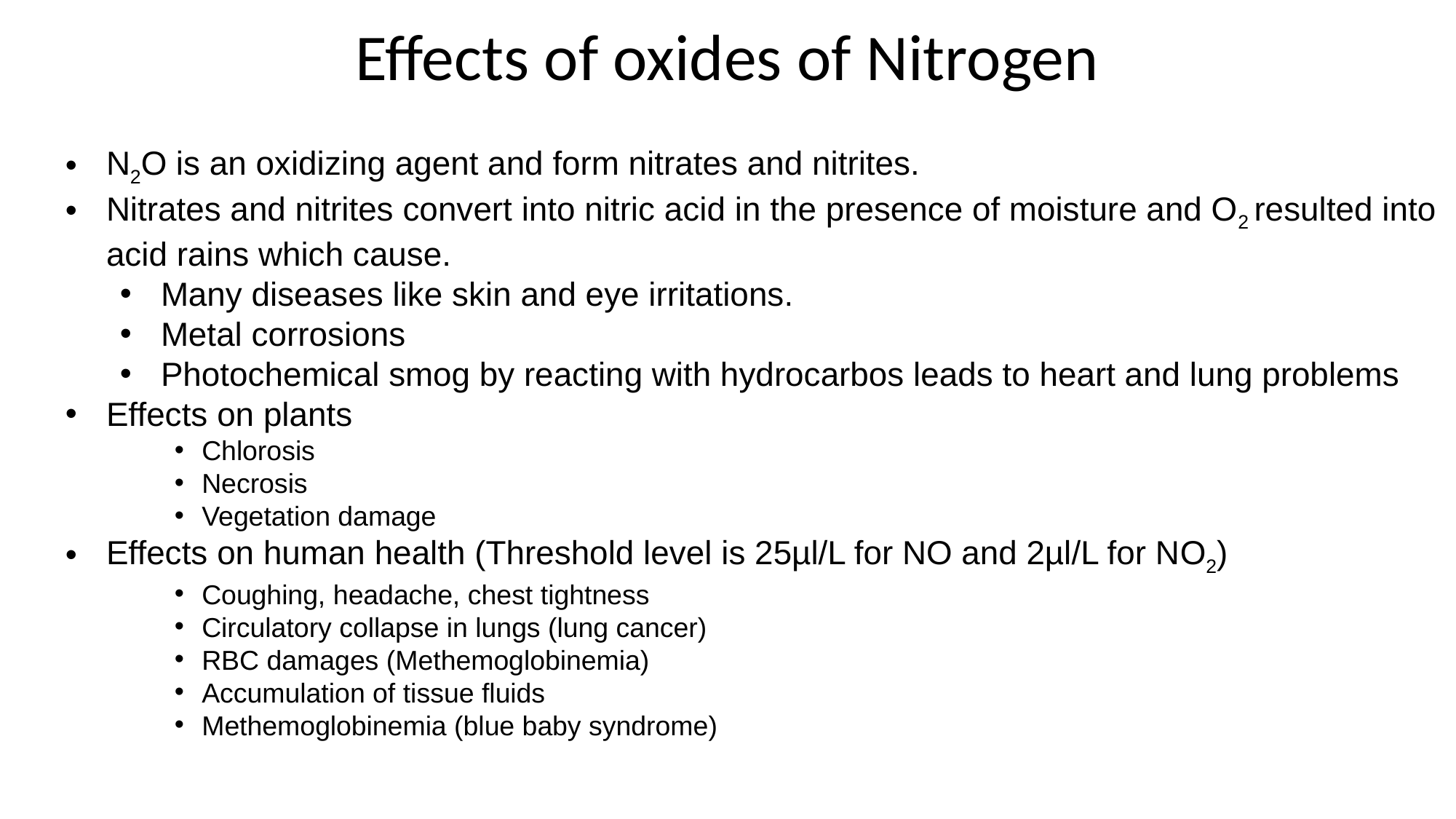

# Effects of oxides of Nitrogen
N2O is an oxidizing agent and form nitrates and nitrites.
Nitrates and nitrites convert into nitric acid in the presence of moisture and O2 resulted into acid rains which cause.
Many diseases like skin and eye irritations.
Metal corrosions
Photochemical smog by reacting with hydrocarbos leads to heart and lung problems
Effects on plants
Chlorosis
Necrosis
Vegetation damage
Effects on human health (Threshold level is 25µl/L for NO and 2µl/L for NO2)
Coughing, headache, chest tightness
Circulatory collapse in lungs (lung cancer)
RBC damages (Methemoglobinemia)
Accumulation of tissue fluids
Methemoglobinemia (blue baby syndrome)